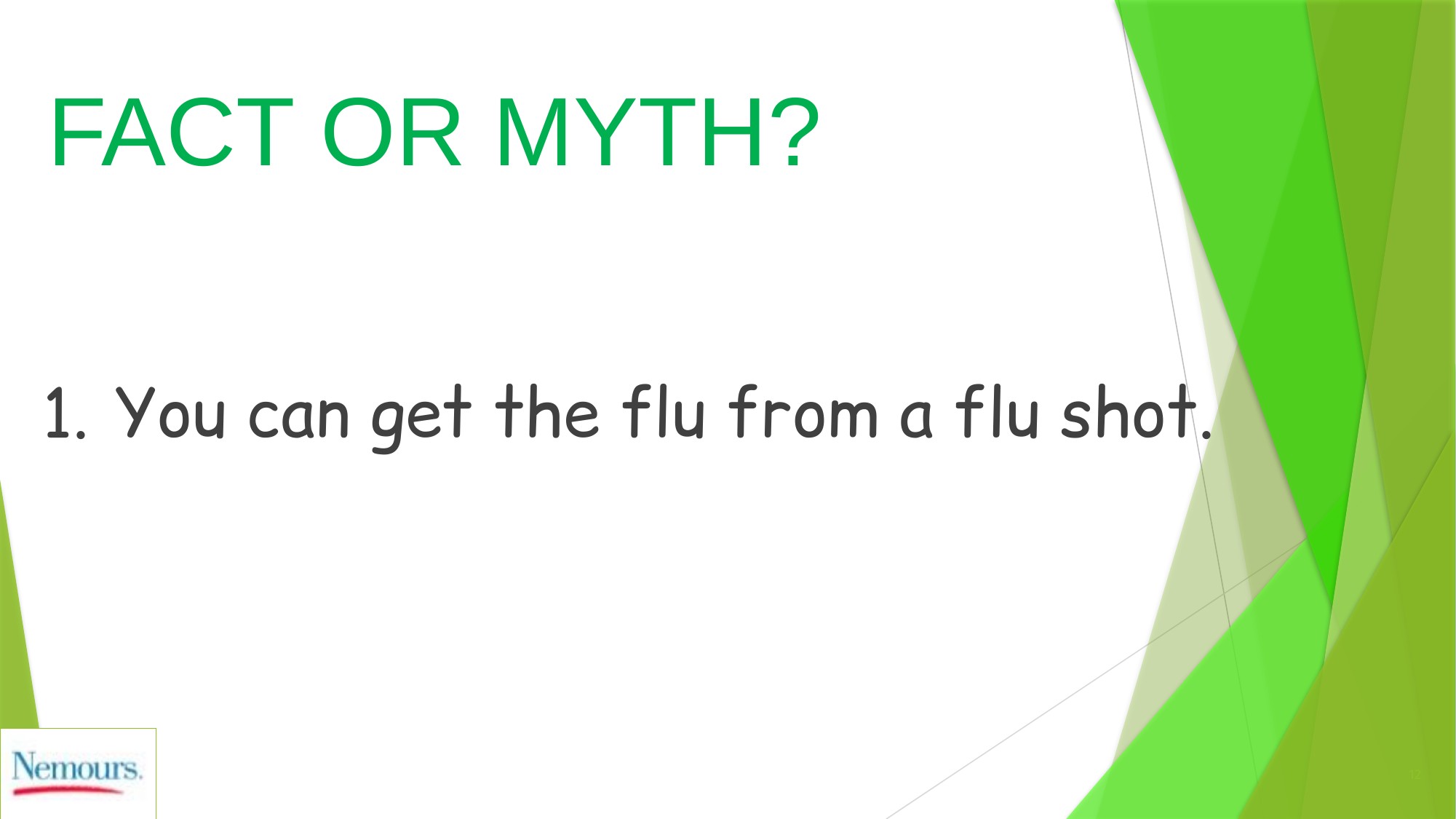

FACT OR MYTH?
You can get the flu from a flu shot.
12